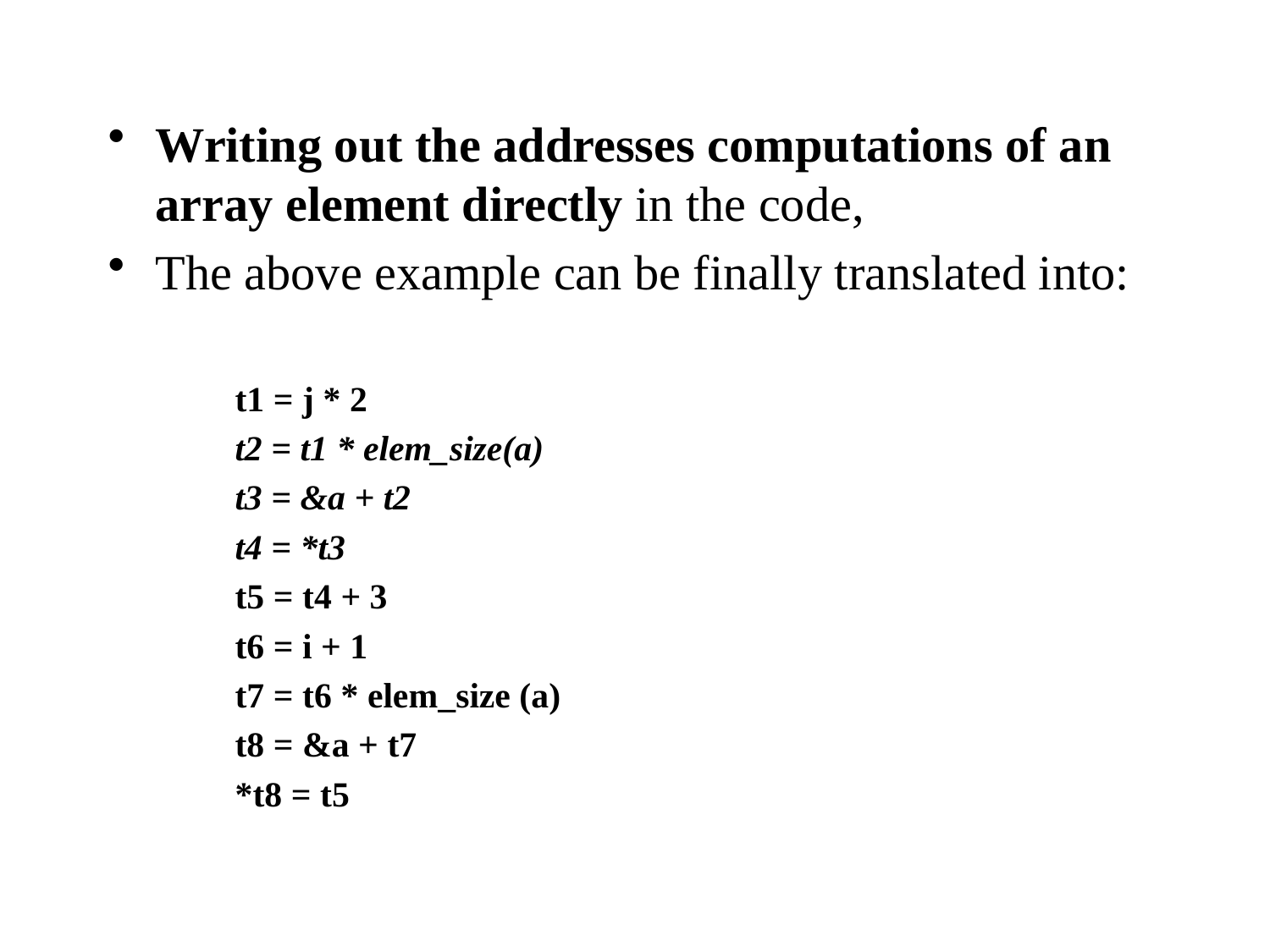

Writing out the addresses computations of an array element directly in the code,
The above example can be finally translated into:

t1 = j * 2
t2 = t1 * elem_size(a)
t3 = &a + t2
t4 = *t3
t5 = t4 + 3
t6 = i + 1
t7 = t6 * elem_size (a)
t8 = &a + t7
*t8 = t5